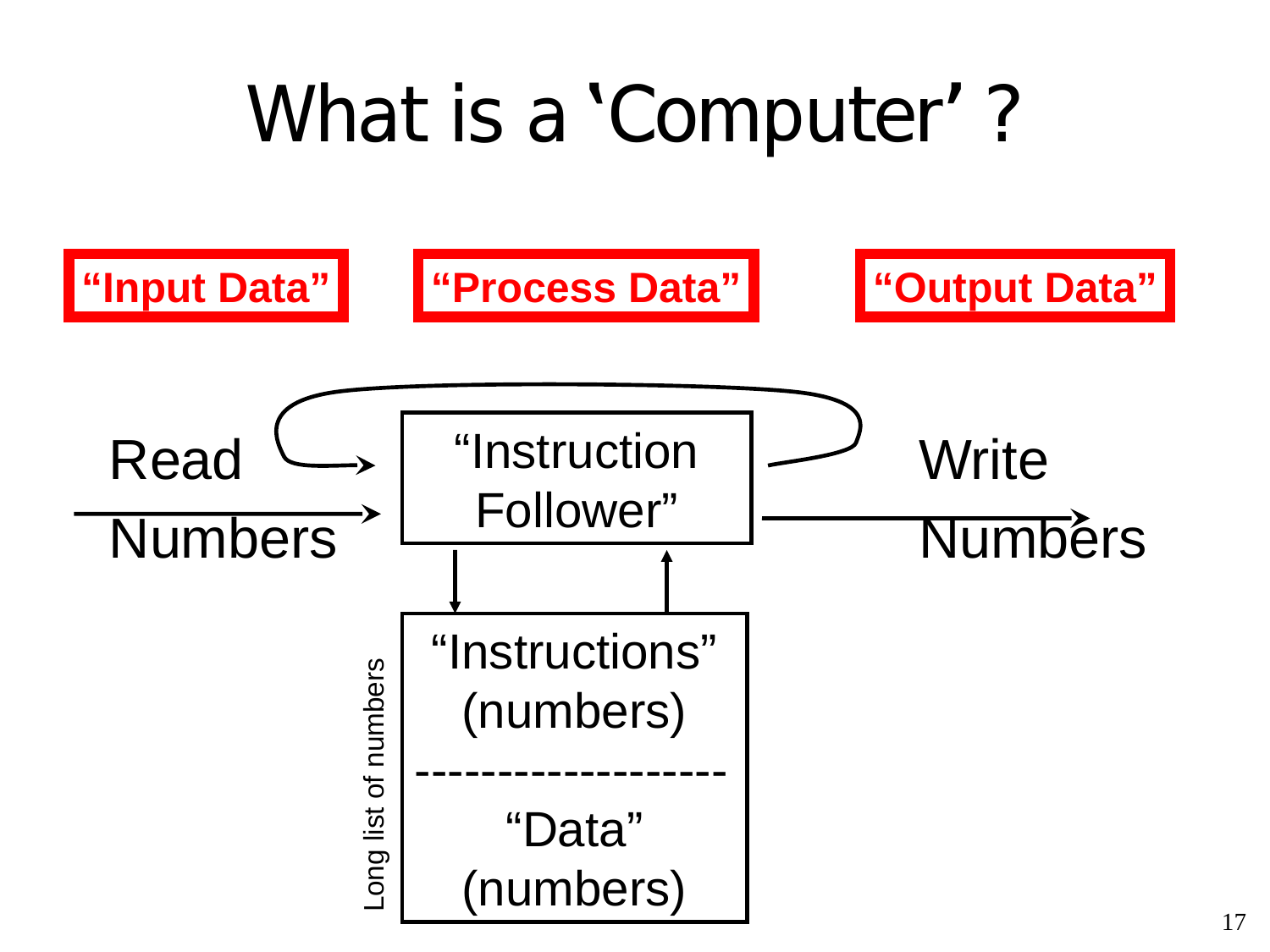

# What is a ‘Computer’ ?

Read						Write
Numbers					Numbers
“Input Data”
“Process Data”
“Output Data”

“Instruction Follower”

“Instructions”
(numbers)
-------------------
“Data”
(numbers)
Long list of numbers
17